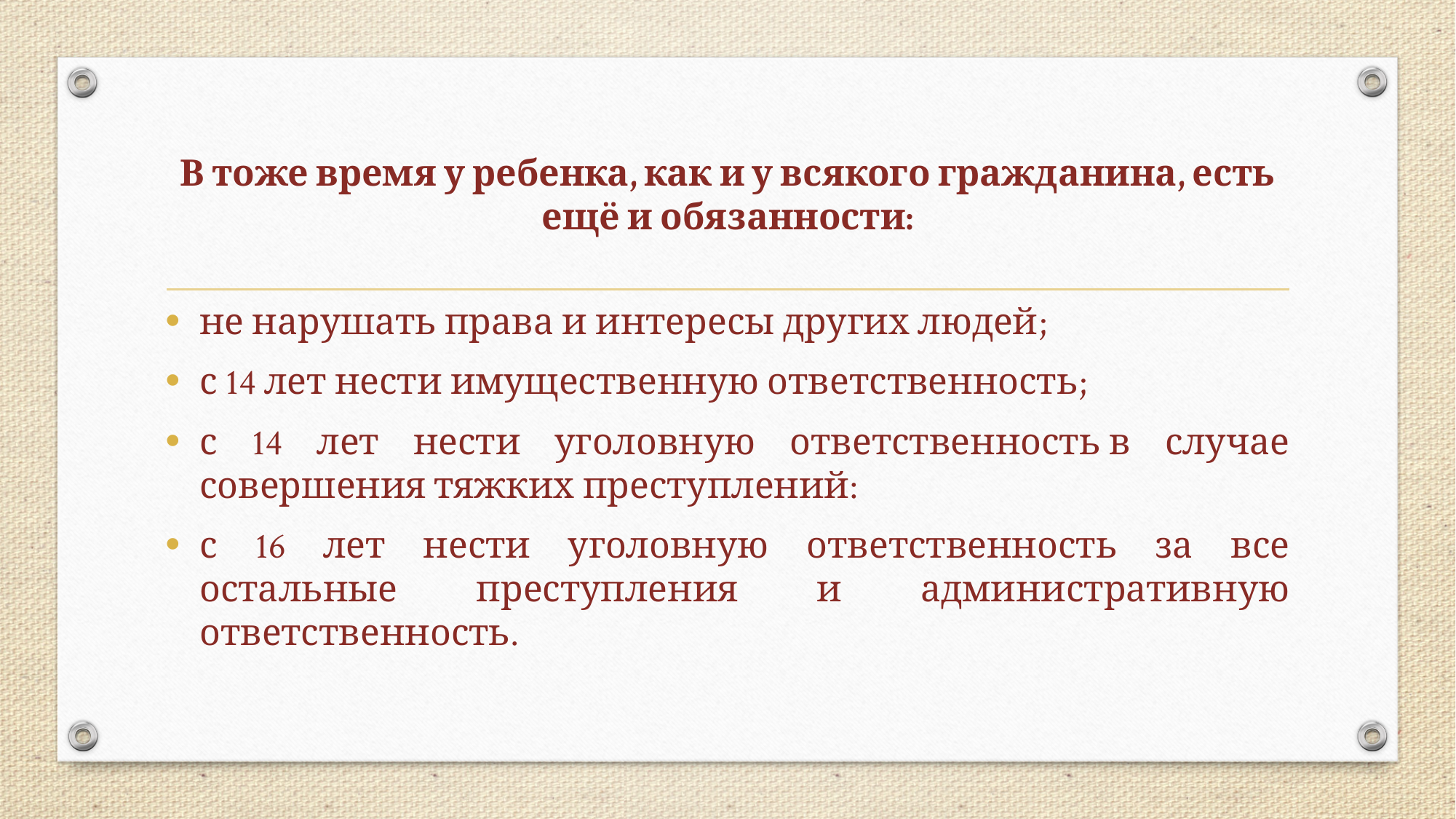

# В тоже время у ребенка, как и у всякого гражданина, есть ещё и обязанности:
не нарушать права и интересы других людей;
с 14 лет нести имущественную ответственность;
с 14 лет нести уголовную ответственность в случае совершения тяжких преступлений:
с 16 лет нести уголовную ответственность за все остальные преступления и административную ответственность.